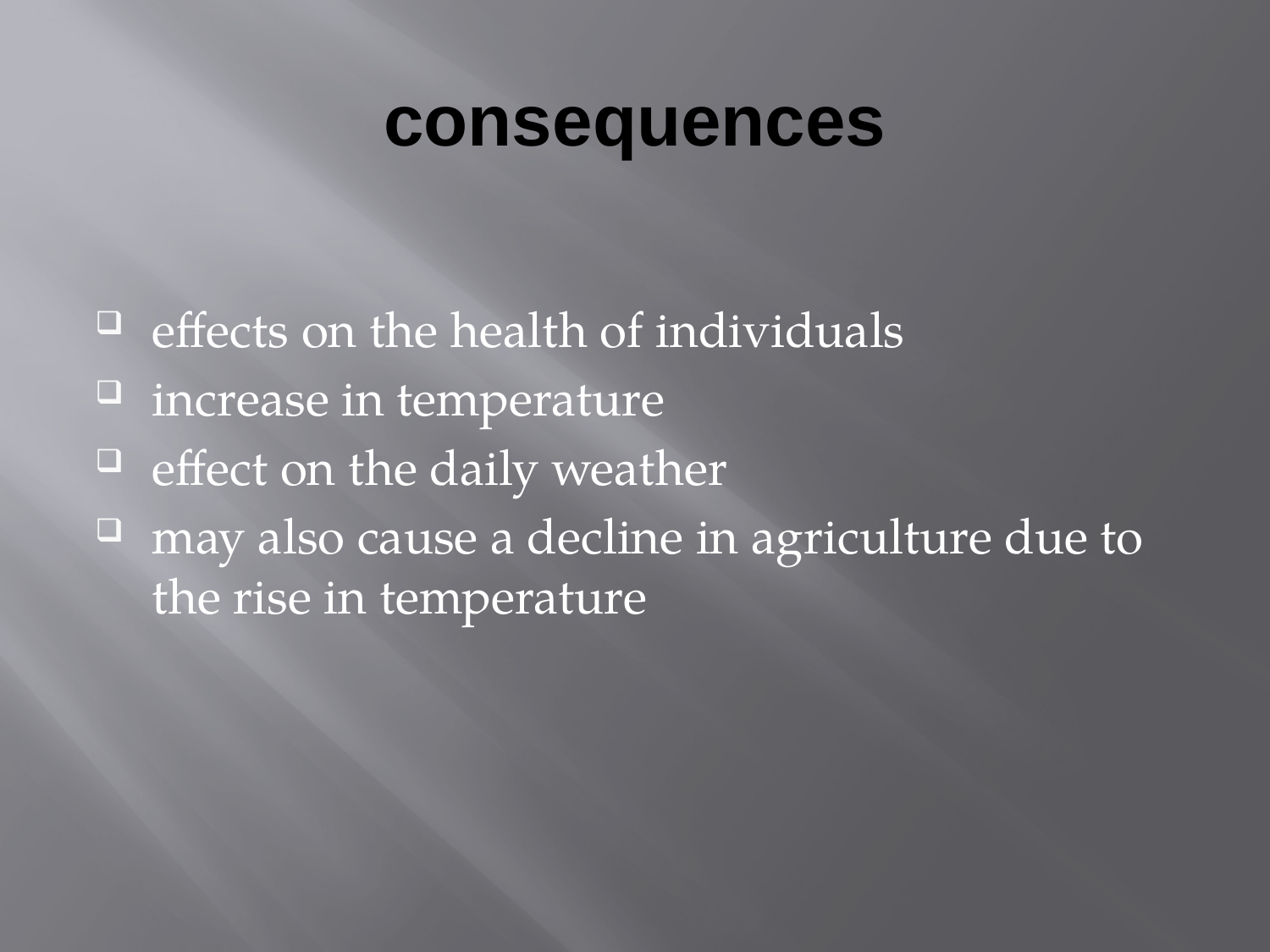

# consequences

effects on the health of individuals
increase in temperature
effect on the daily weather
may also cause a decline in agriculture due to the rise in temperature